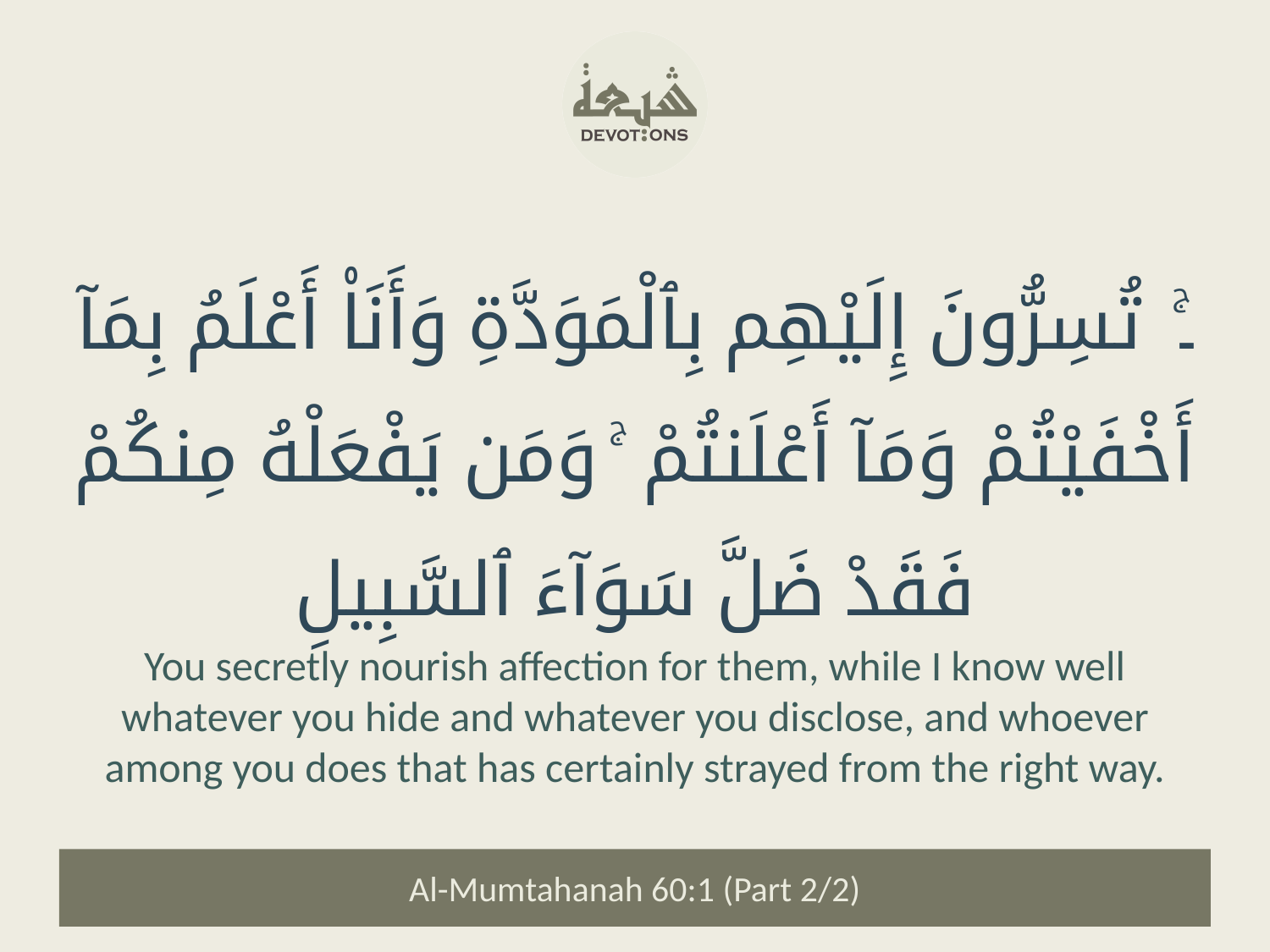

۔ۚ  تُسِرُّونَ إِلَيْهِم بِٱلْمَوَدَّةِ وَأَنَا۠ أَعْلَمُ بِمَآ أَخْفَيْتُمْ وَمَآ أَعْلَنتُمْ ۚ وَمَن يَفْعَلْهُ مِنكُمْ فَقَدْ ضَلَّ سَوَآءَ ٱلسَّبِيلِ
You secretly nourish affection for them, while I know well whatever you hide and whatever you disclose, and whoever among you does that has certainly strayed from the right way.
Al-Mumtahanah 60:1 (Part 2/2)